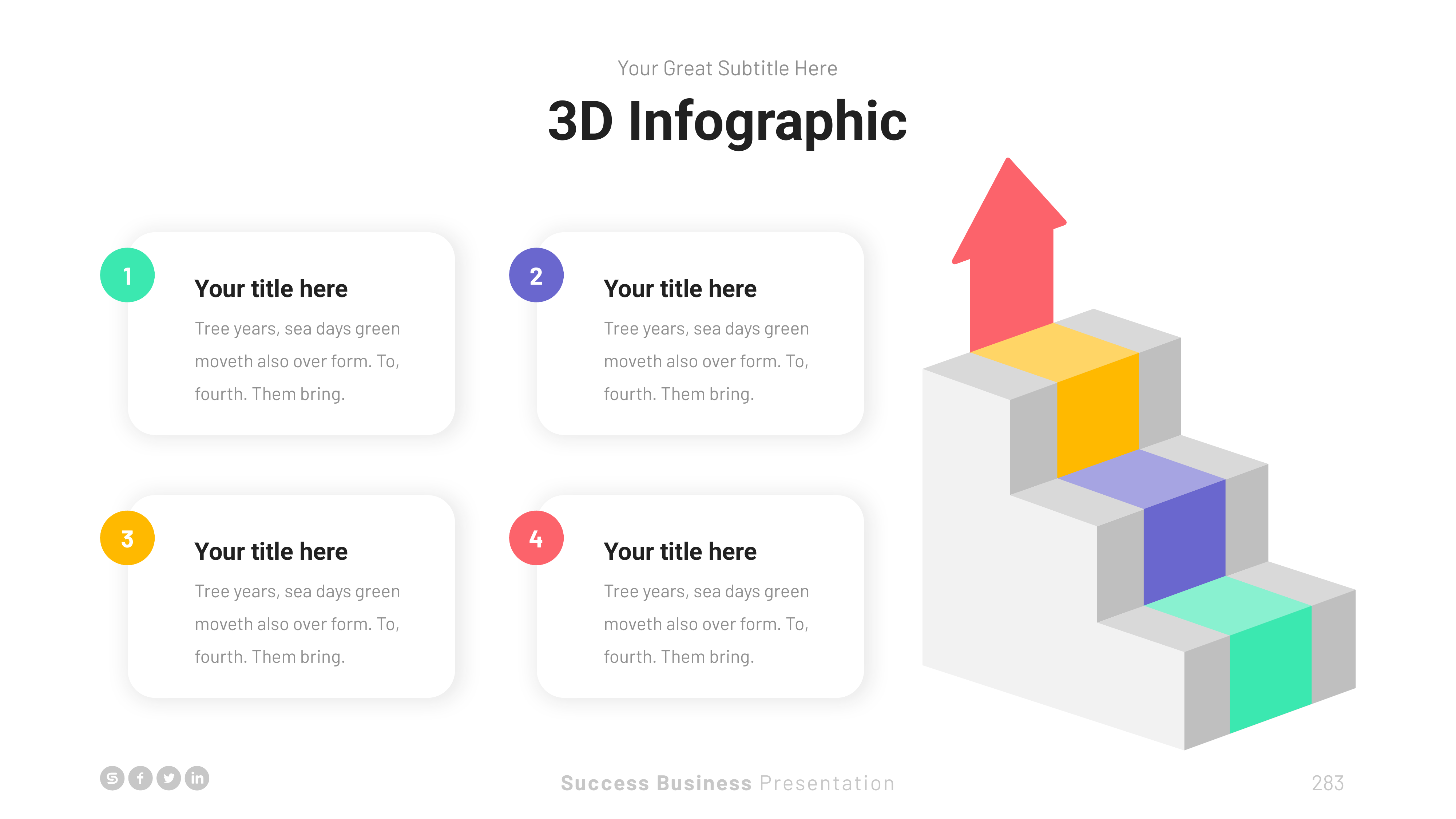

Your Great Subtitle Here
3D Infographic

1
2
Your title here
Tree years, sea days green moveth also over form. To, fourth. Them bring.
Your title here
Tree years, sea days green moveth also over form. To, fourth. Them bring.

3
4
Your title here
Tree years, sea days green moveth also over form. To, fourth. Them bring.
Your title here
Tree years, sea days green moveth also over form. To, fourth. Them bring.